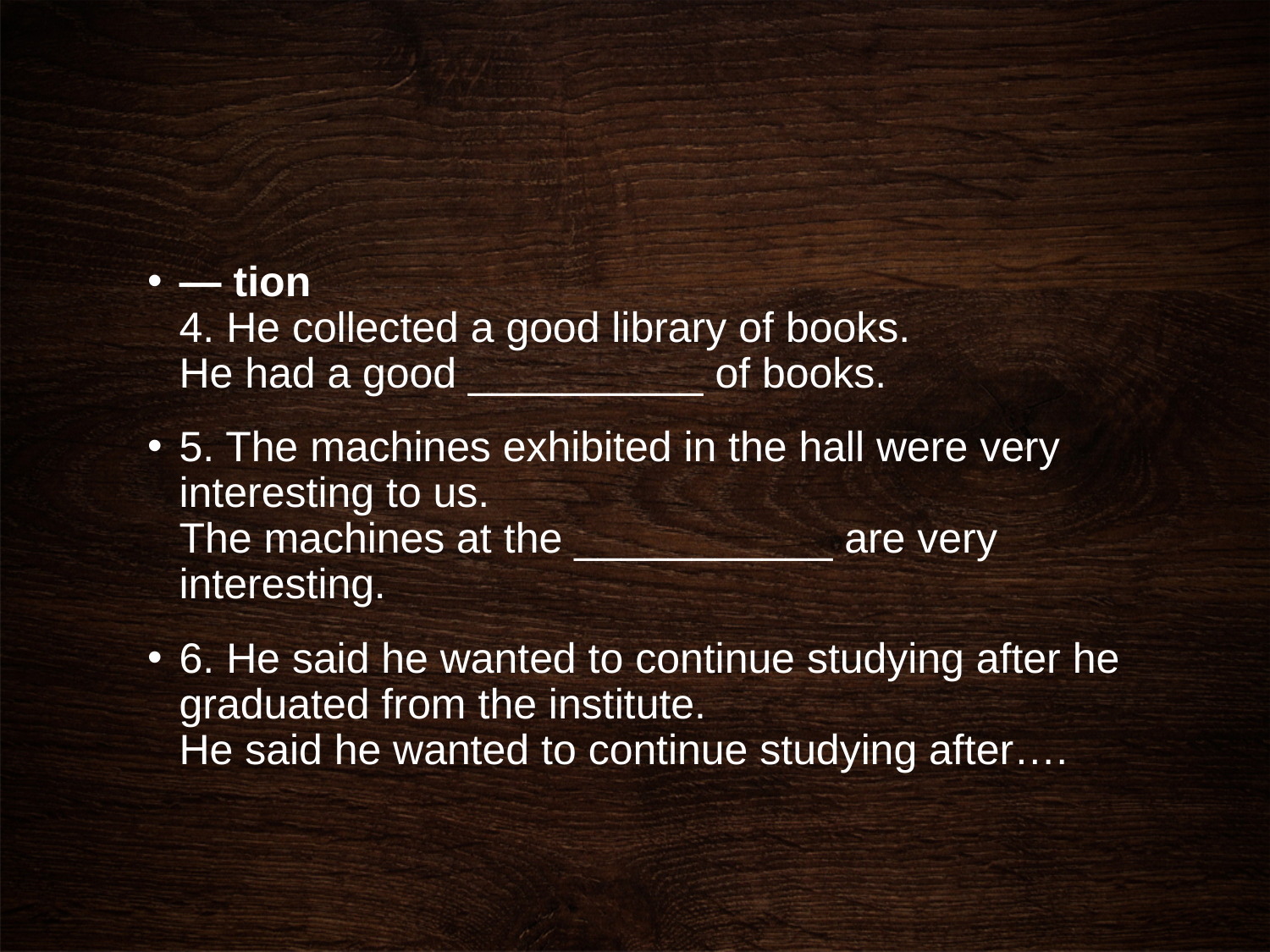

#
— tion
4. He collected a good library of books.
He had a good __________ of books.
5. The machines exhibited in the hall were very interesting to us.
The machines at the ___________ are very interesting.
6. He said he wanted to continue studying after he graduated from the institute.
He said he wanted to continue studying after….